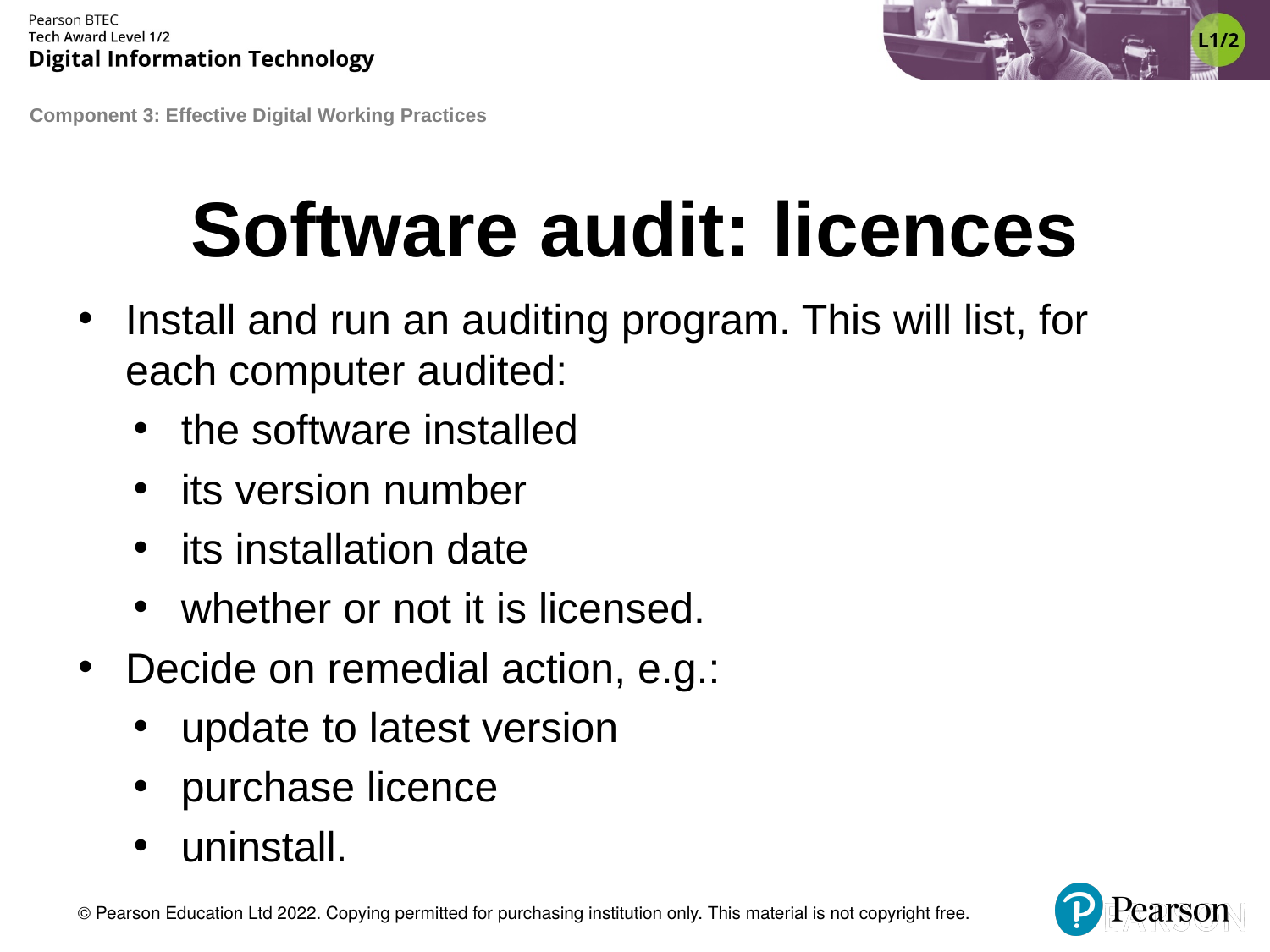

# Software audit: licences
Install and run an auditing program. This will list, for each computer audited:
the software installed
its version number
its installation date
whether or not it is licensed.
Decide on remedial action, e.g.:
update to latest version
purchase licence
uninstall.
© Pearson Education Ltd 2022. Copying permitted for purchasing institution only. This material is not copyright free.